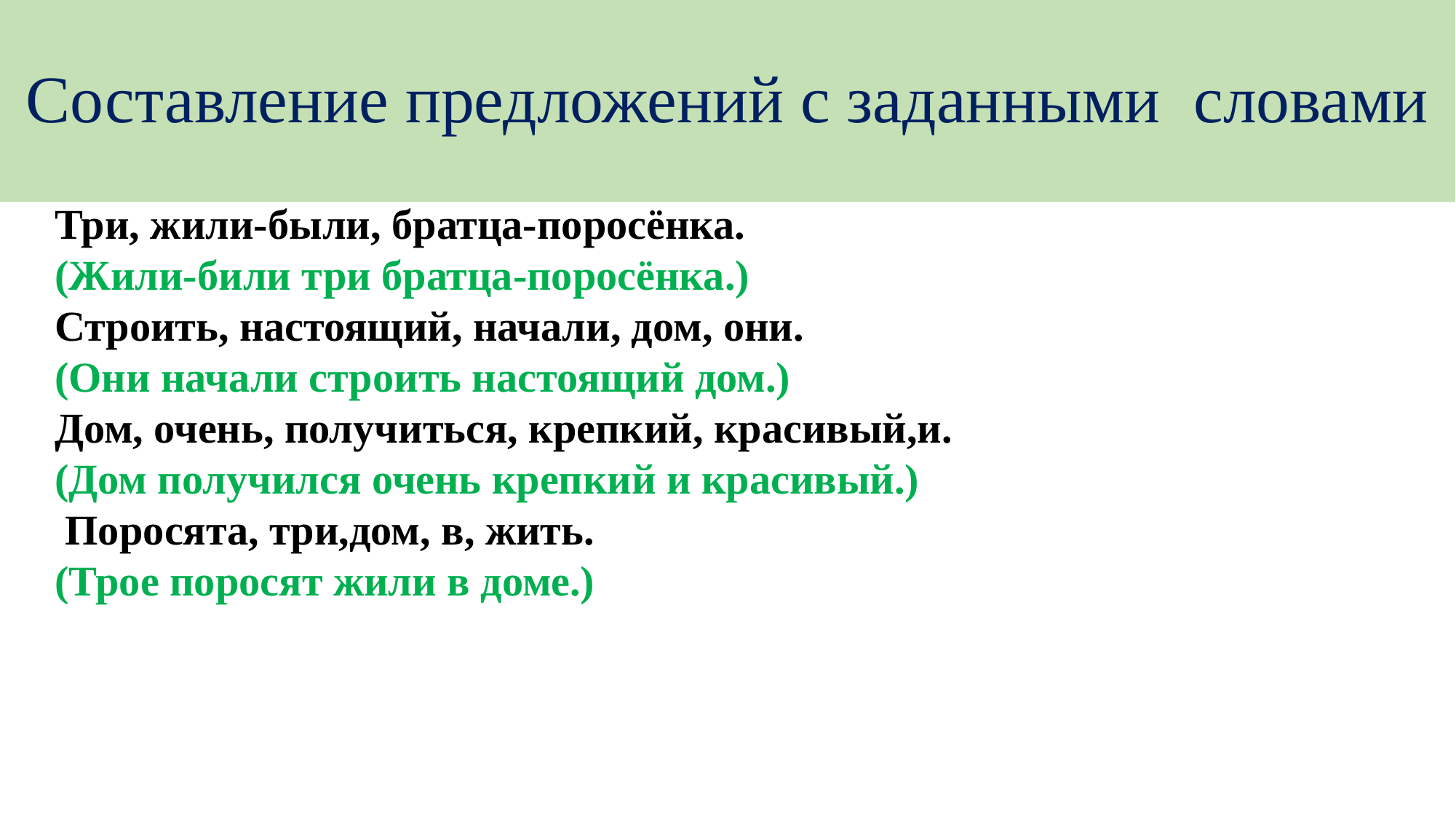

# Составление предложений с заданными  словами
Три, жили-были, братца-поросёнка.
(Жили-били три братца-поросёнка.)
Строить, настоящий, начали, дом, они.
(Они начали строить настоящий дом.)
Дом, очень, получиться, крепкий, красивый,и.
(Дом получился очень крепкий и красивый.)
 Поросята, три,дом, в, жить.
(Трое поросят жили в доме.)